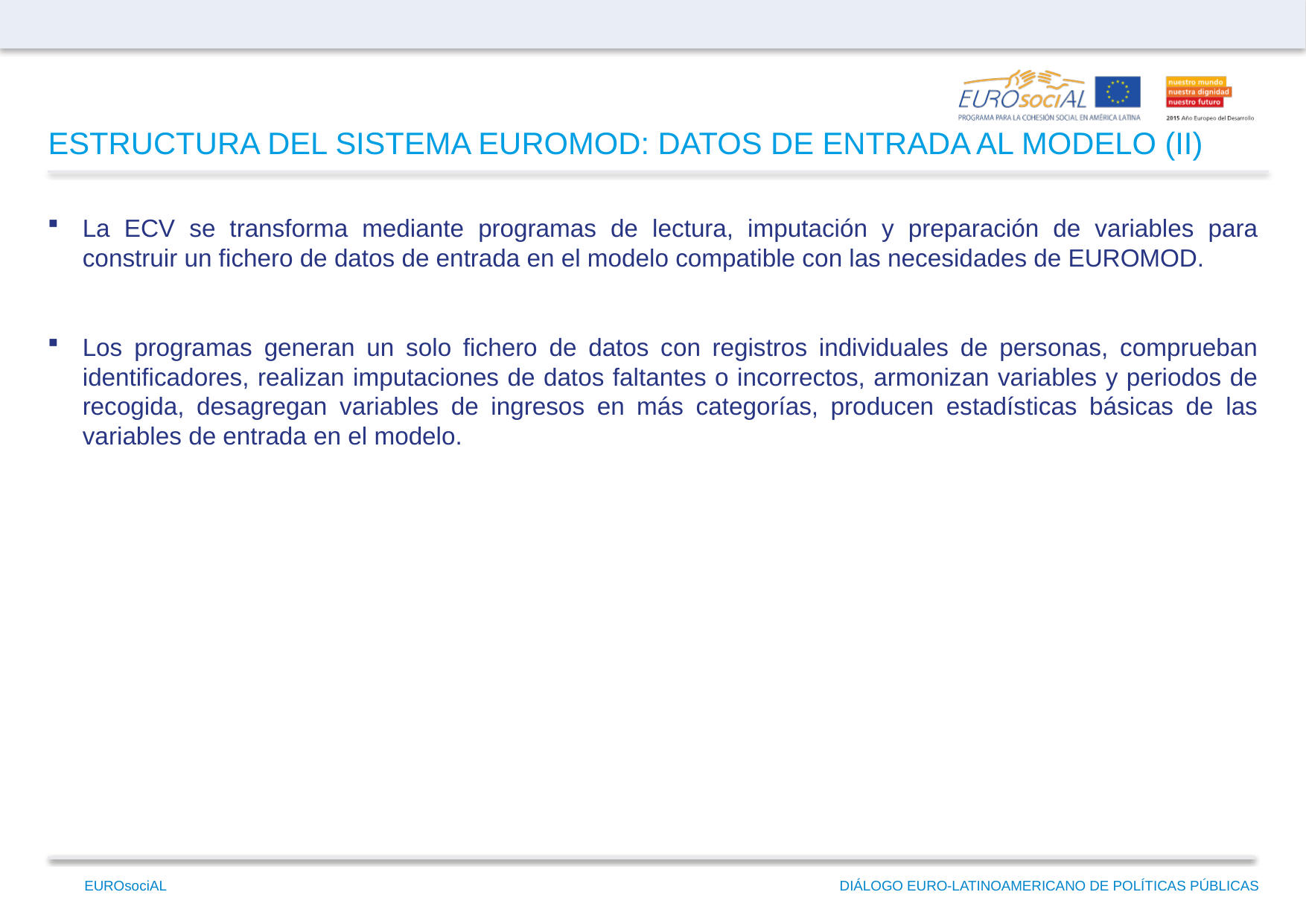

ESTRUCTURA DEL SISTEMA EUROMOD: DATOS DE ENTRADA AL MODELO (II)
La ECV se transforma mediante programas de lectura, imputación y preparación de variables para construir un fichero de datos de entrada en el modelo compatible con las necesidades de EUROMOD.

Los programas generan un solo fichero de datos con registros individuales de personas, comprueban identificadores, realizan imputaciones de datos faltantes o incorrectos, armonizan variables y periodos de recogida, desagregan variables de ingresos en más categorías, producen estadísticas básicas de las variables de entrada en el modelo.